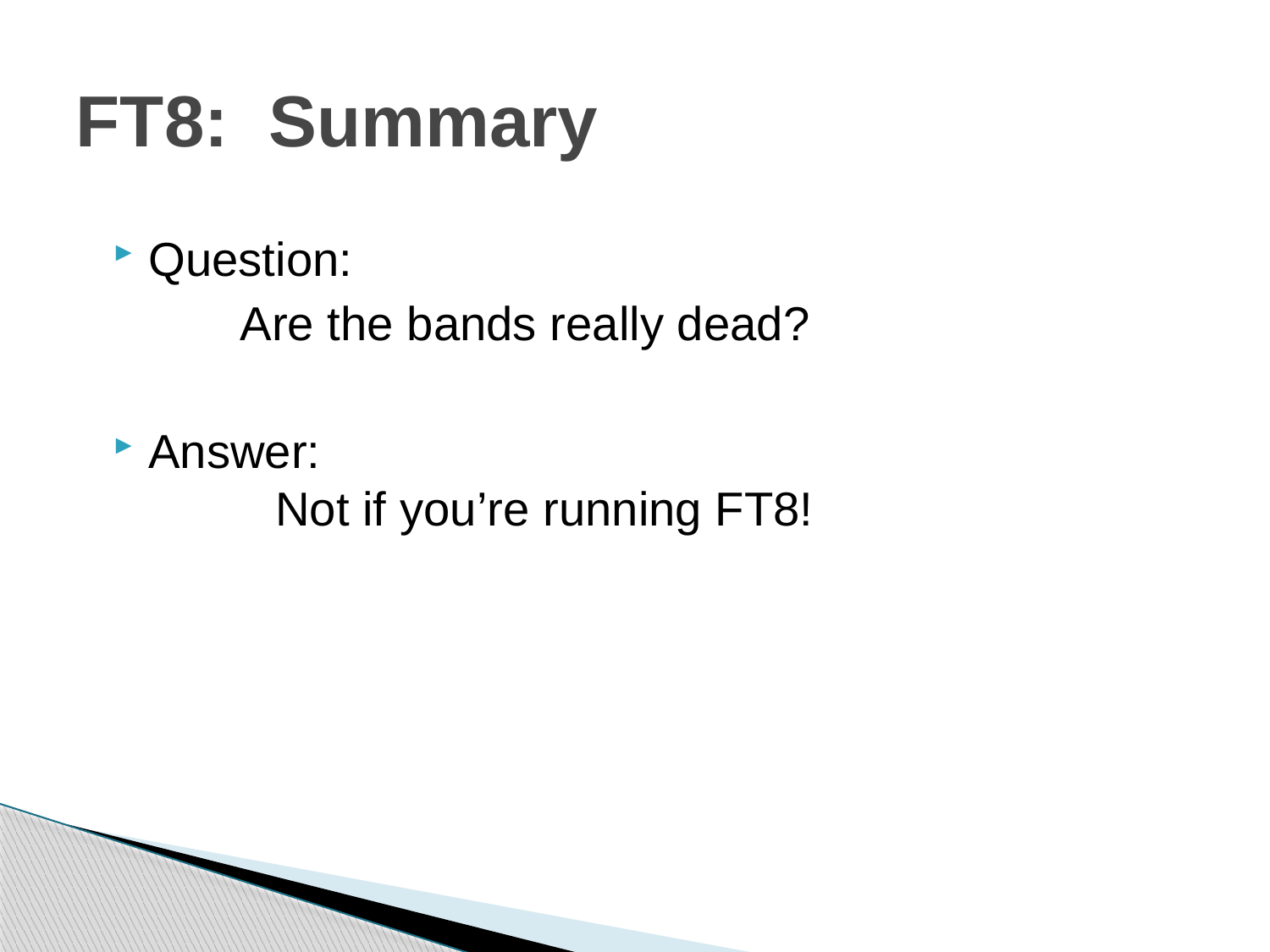

# FT8:  Summary
Question:
	Are the bands really dead?

Answer:
	Not if you’re running FT8!